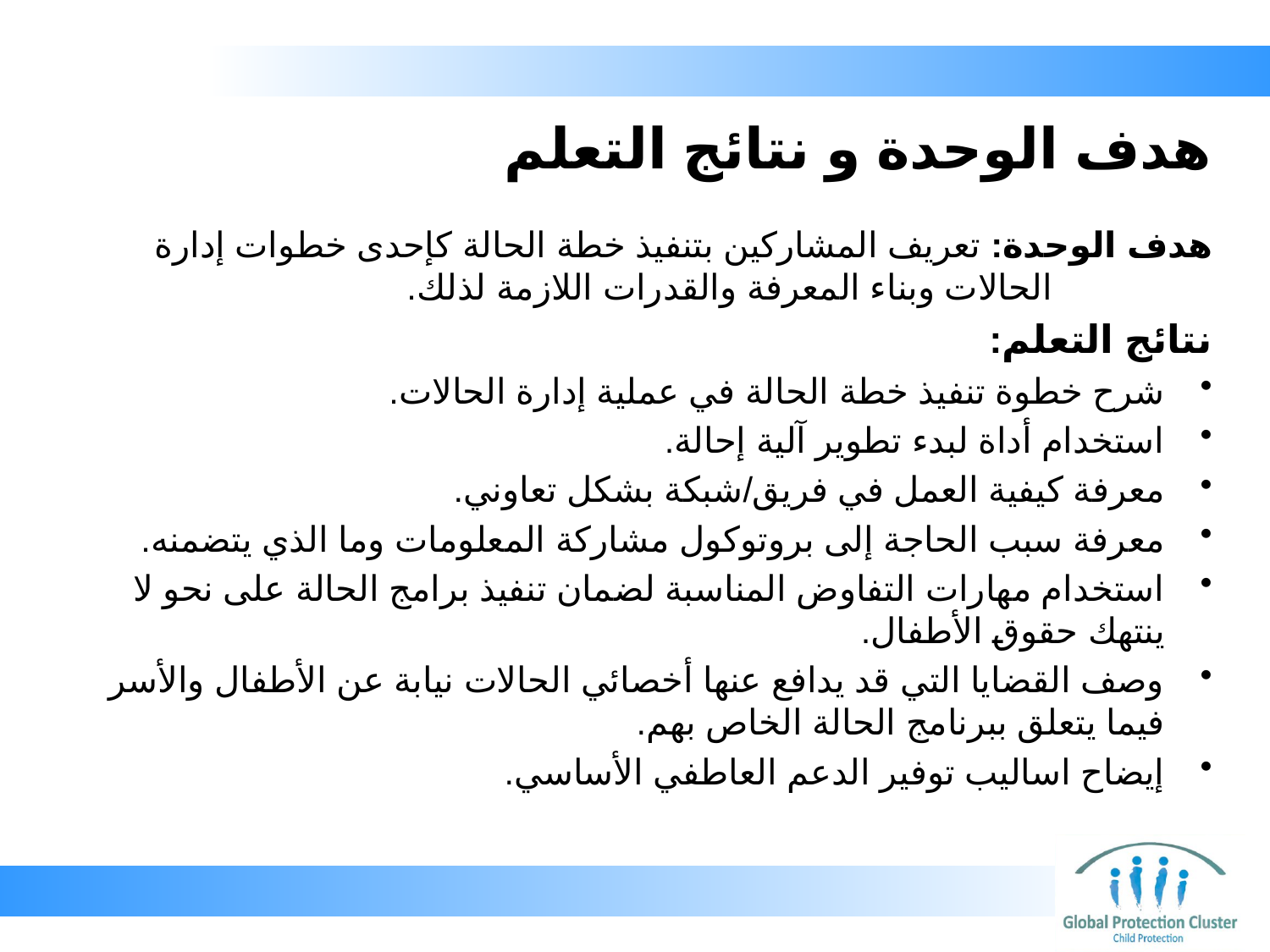

# هدف الوحدة و نتائج التعلم
هدف الوحدة: تعريف المشاركين بتنفيذ خطة الحالة كإحدى خطوات إدارة الحالات وبناء المعرفة والقدرات اللازمة لذلك.
نتائج التعلم:
شرح خطوة تنفيذ خطة الحالة في عملية إدارة الحالات.
استخدام أداة لبدء تطوير آلية إحالة.
معرفة كيفية العمل في فريق/شبكة بشكل تعاوني.
معرفة سبب الحاجة إلى بروتوكول مشاركة المعلومات وما الذي يتضمنه.
استخدام مهارات التفاوض المناسبة لضمان تنفيذ برامج الحالة على نحو لا ينتهك حقوق الأطفال.
وصف القضايا التي قد يدافع عنها أخصائي الحالات نيابة عن الأطفال والأسر فيما يتعلق ببرنامج الحالة الخاص بهم.
إيضاح اساليب توفير الدعم العاطفي الأساسي.